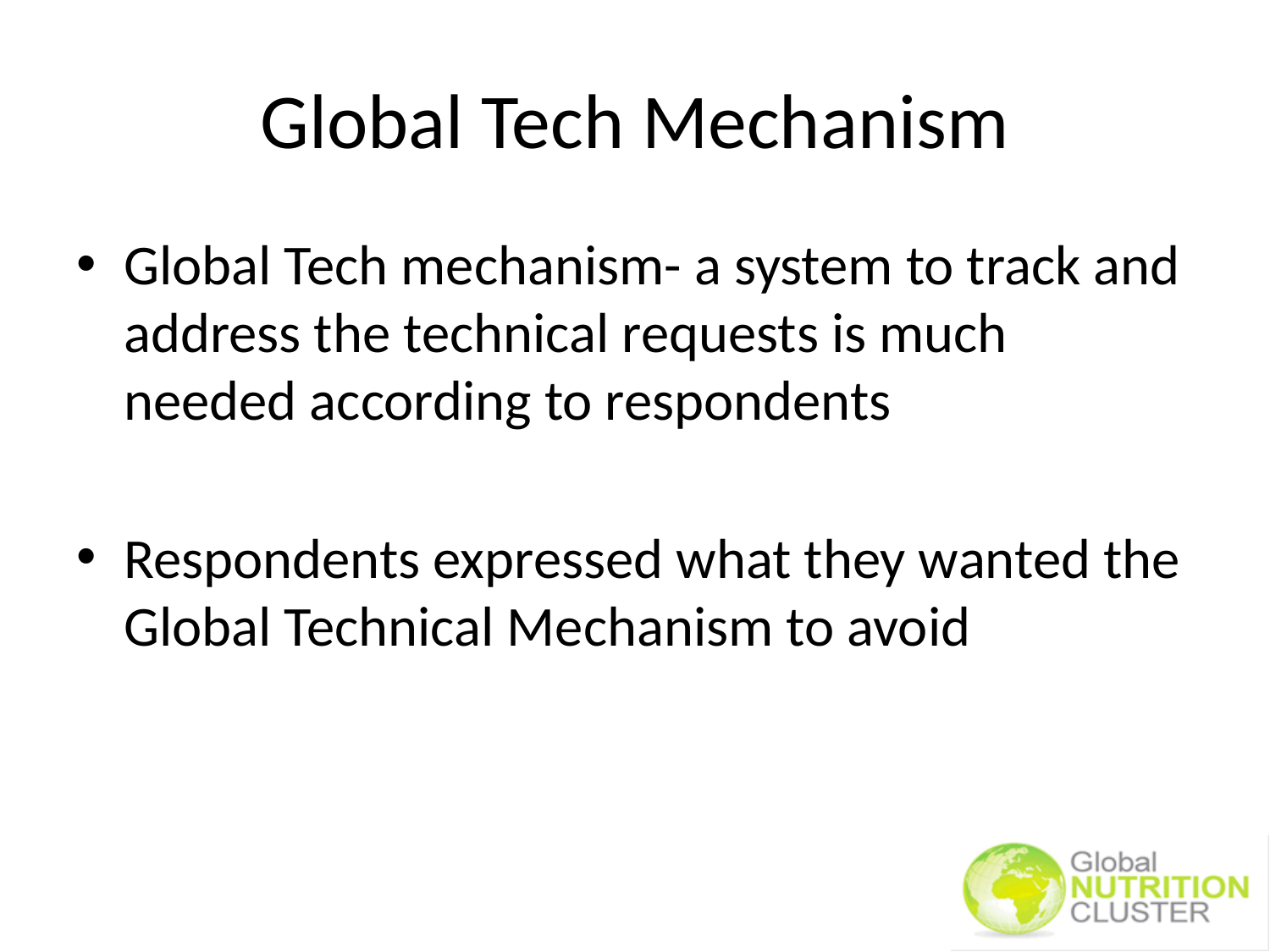

# Global Tech Mechanism
Global Tech mechanism- a system to track and address the technical requests is much needed according to respondents

Respondents expressed what they wanted the Global Technical Mechanism to avoid